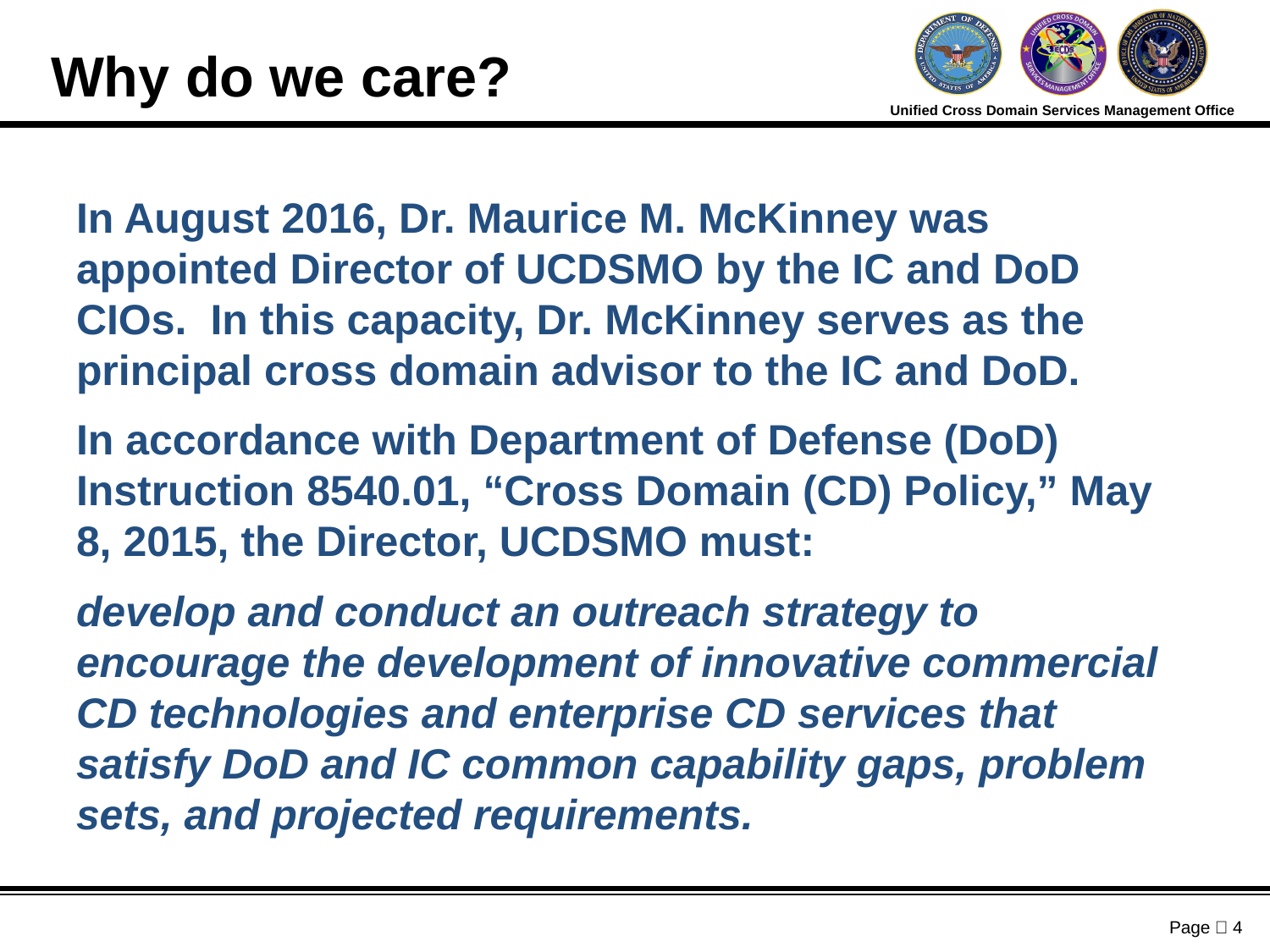

Why do we care?
In August 2016, Dr. Maurice M. McKinney was appointed Director of UCDSMO by the IC and DoD CIOs.  In this capacity, Dr. McKinney serves as the principal cross domain advisor to the IC and DoD.
In accordance with Department of Defense (DoD) Instruction 8540.01, “Cross Domain (CD) Policy,” May 8, 2015, the Director, UCDSMO must:
develop and conduct an outreach strategy to encourage the development of innovative commercial CD technologies and enterprise CD services that satisfy DoD and IC common capability gaps, problem sets, and projected requirements.